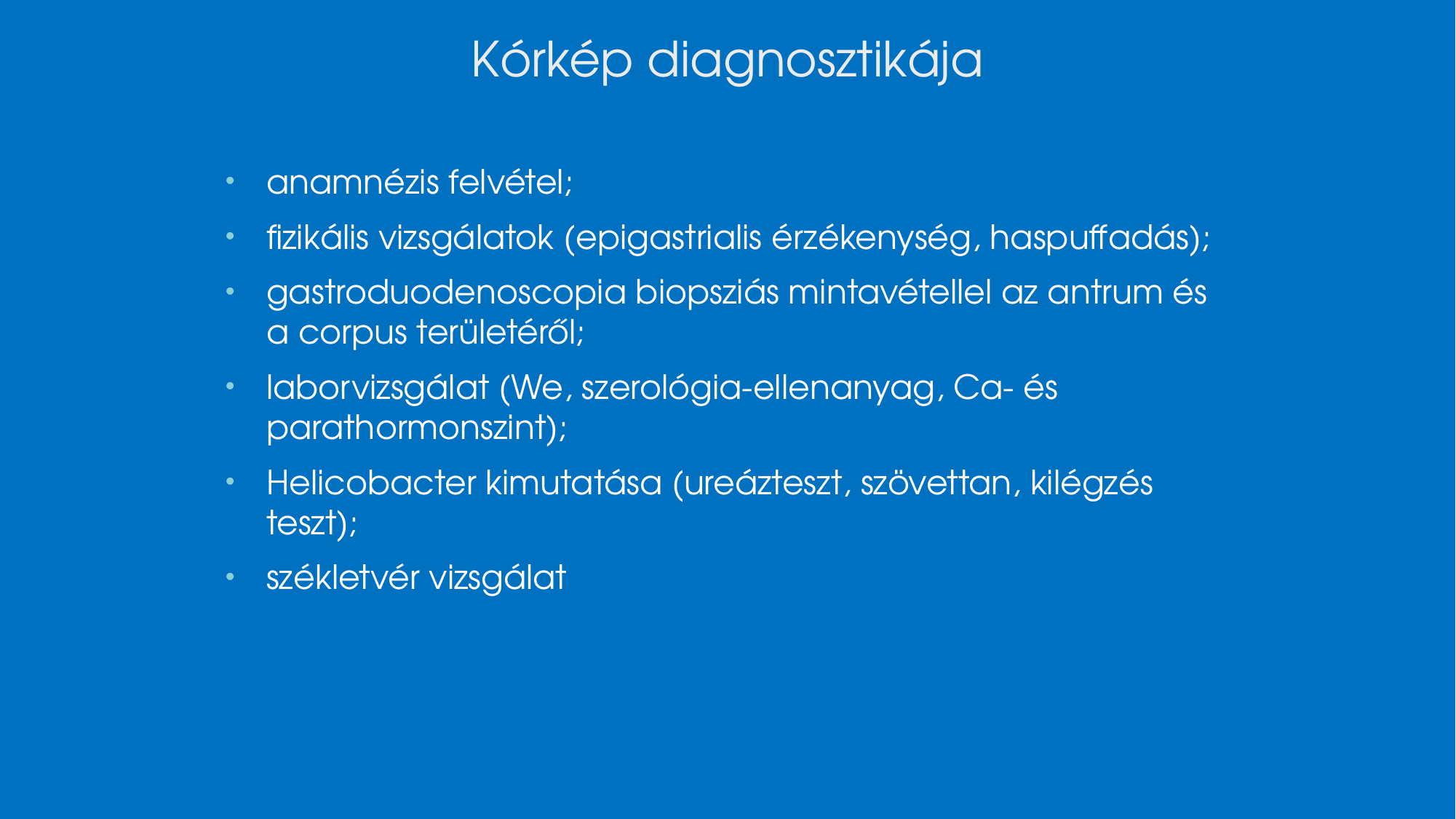

# Kórkép diagnosztikája
anamnézis felvétel;
fizikális vizsgálatok (epigastrialis érzékenység, haspuffadás);
gastroduodenoscopia biopsziás mintavétellel az antrum és a corpus területéről;
laborvizsgálat (We, szerológia-ellenanyag, Ca- és parathormonszint);
Helicobacter kimutatása (ureázteszt, szövettan, kilégzés teszt);
székletvér vizsgálat